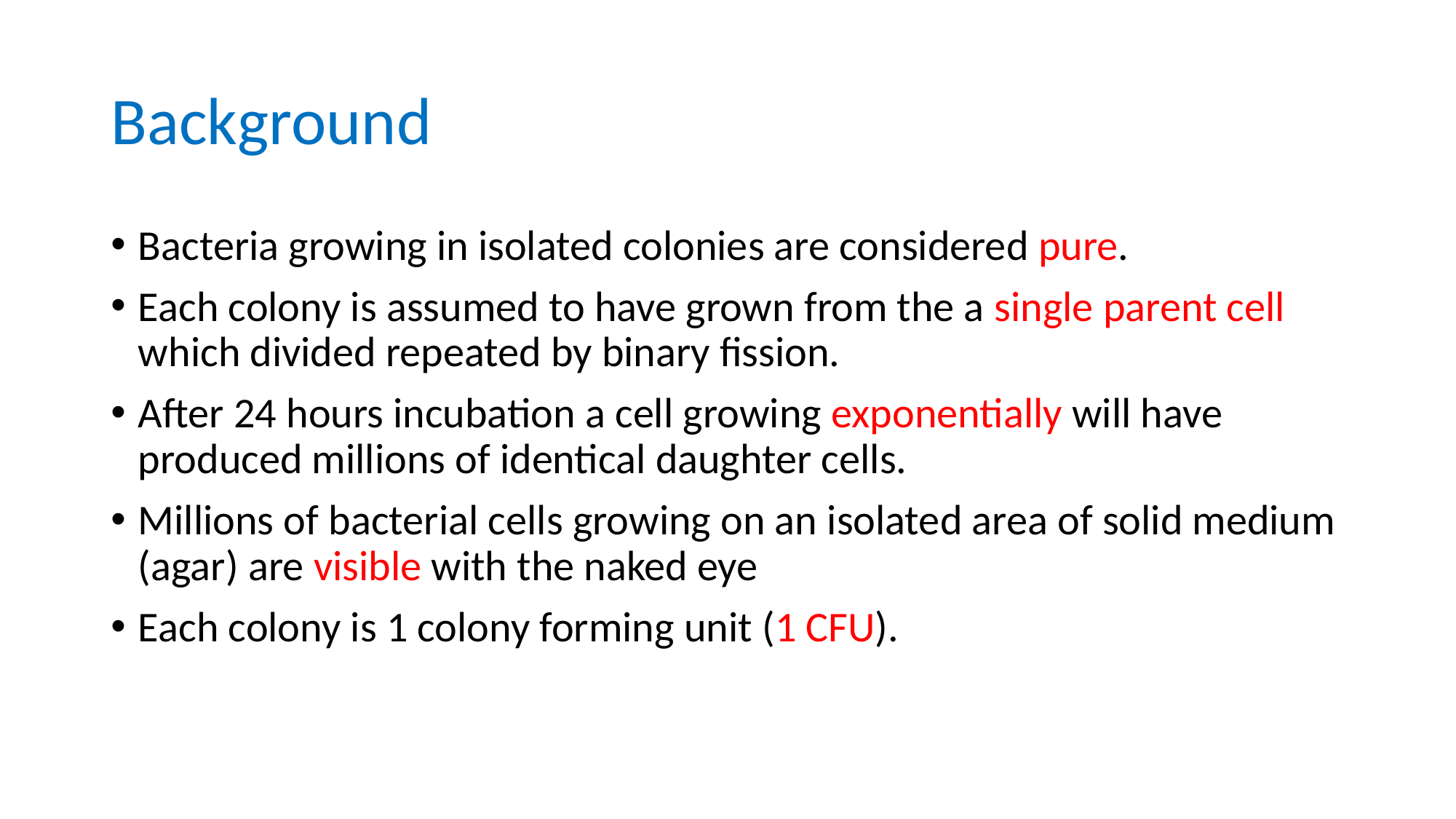

# Background
Bacteria growing in isolated colonies are considered pure.
Each colony is assumed to have grown from the a single parent cell which divided repeated by binary fission.
After 24 hours incubation a cell growing exponentially will have produced millions of identical daughter cells.
Millions of bacterial cells growing on an isolated area of solid medium (agar) are visible with the naked eye
Each colony is 1 colony forming unit (1 CFU).